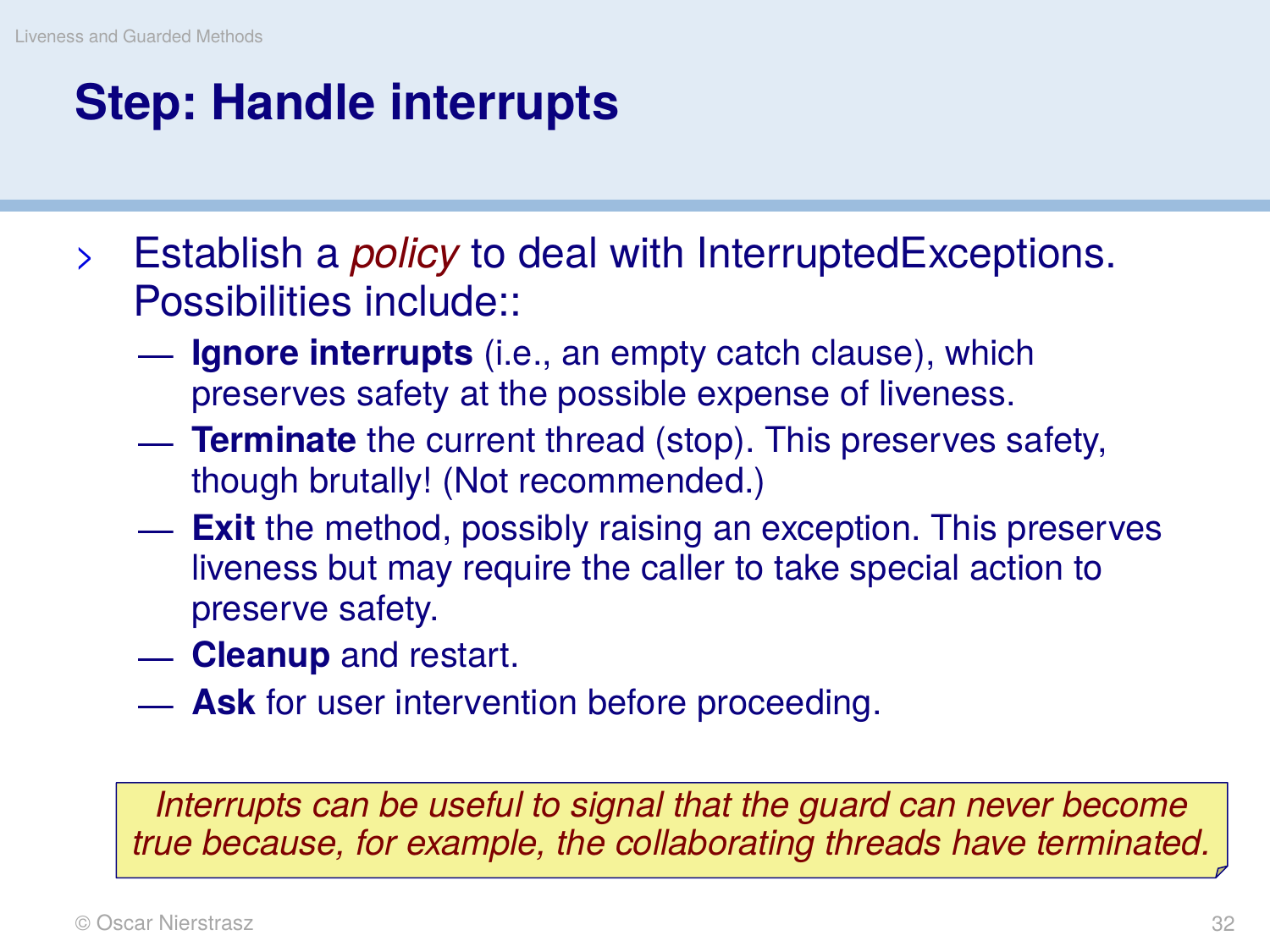

Liveness and Guarded Methods
# Step: Handle interrupts
Establish a policy to deal with InterruptedExceptions. Possibilities include::
Ignore interrupts (i.e., an empty catch clause), which preserves safety at the possible expense of liveness.
Terminate the current thread (stop). This preserves safety, though brutally! (Not recommended.)
Exit the method, possibly raising an exception. This preserves liveness but may require the caller to take special action to preserve safety.
Cleanup and restart.
Ask for user intervention before proceeding.
Interrupts can be useful to signal that the guard can never become true because, for example, the collaborating threads have terminated.
© Oscar Nierstrasz
32